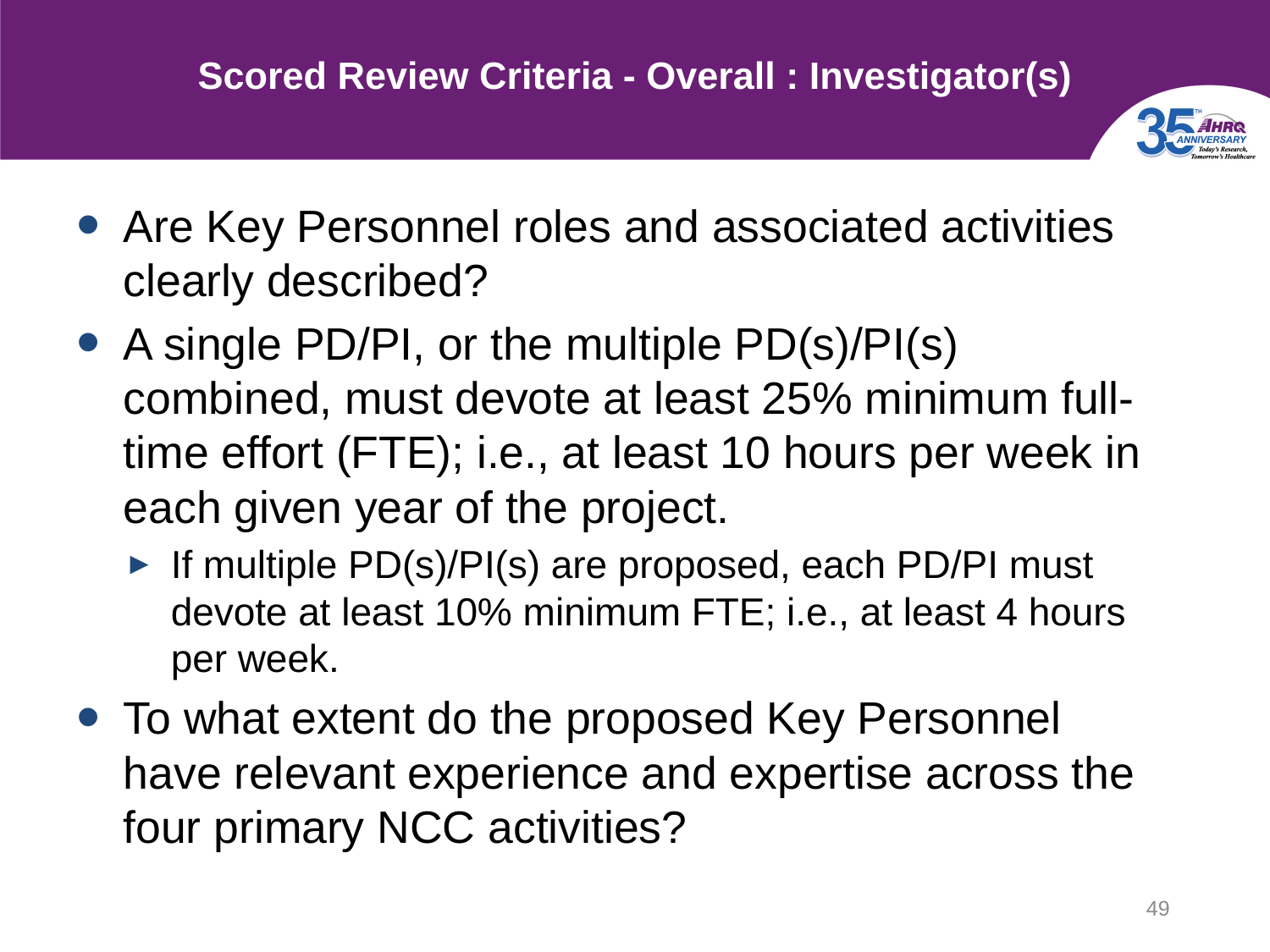

# Scored Review Criteria - Overall : Investigator(s)
Are Key Personnel roles and associated activities clearly described?
A single PD/PI, or the multiple PD(s)/PI(s) combined, must devote at least 25% minimum full-time effort (FTE); i.e., at least 10 hours per week in each given year of the project.
If multiple PD(s)/PI(s) are proposed, each PD/PI must devote at least 10% minimum FTE; i.e., at least 4 hours per week.
To what extent do the proposed Key Personnel have relevant experience and expertise across the four primary NCC activities?

49